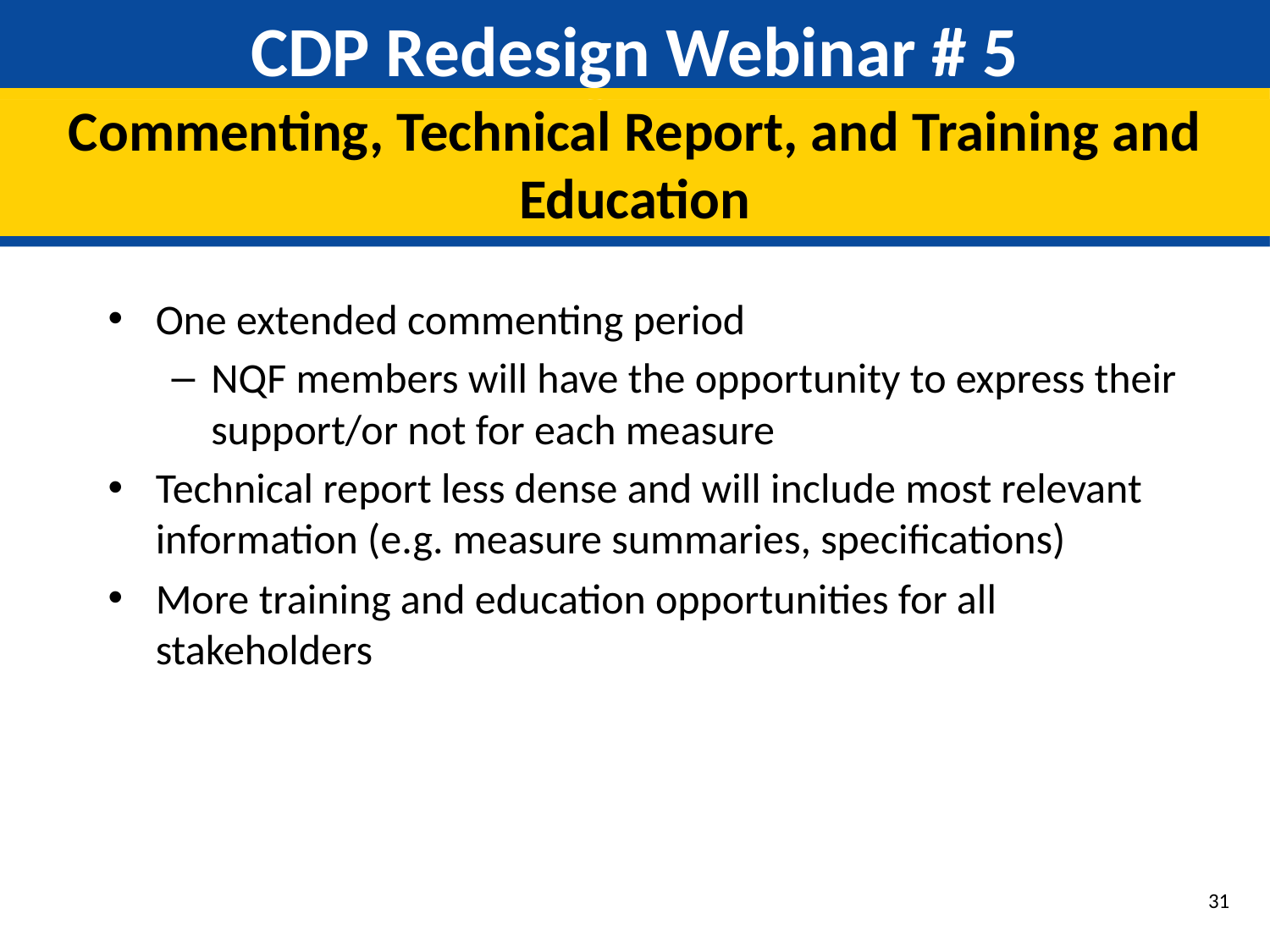

# CDP Redesign Webinar # 5
Commenting, Technical Report, and Training and Education
One extended commenting period
NQF members will have the opportunity to express their support/or not for each measure
Technical report less dense and will include most relevant information (e.g. measure summaries, specifications)
More training and education opportunities for all stakeholders